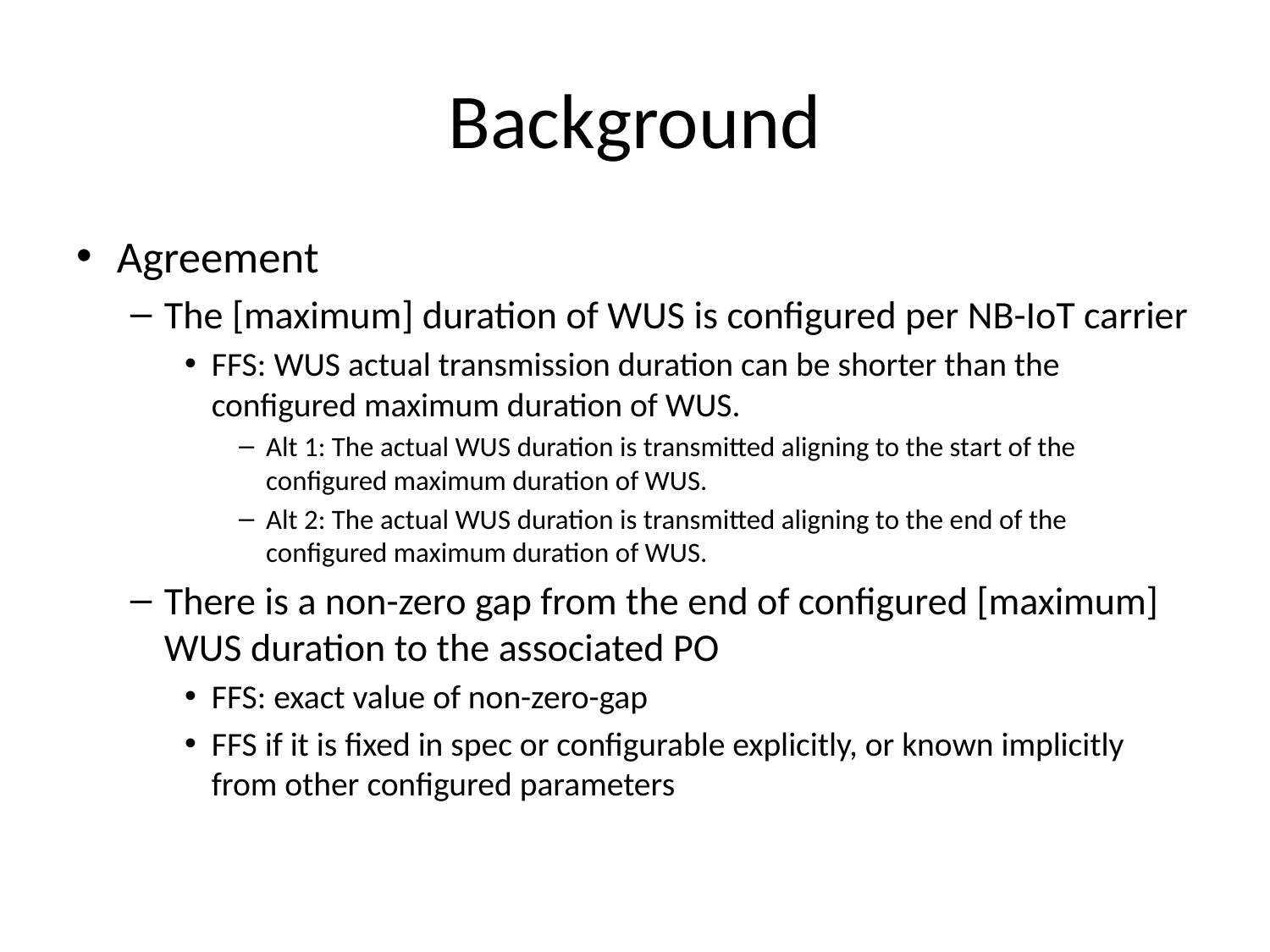

# Background
Agreement
The [maximum] duration of WUS is configured per NB-IoT carrier
FFS: WUS actual transmission duration can be shorter than the configured maximum duration of WUS.
Alt 1: The actual WUS duration is transmitted aligning to the start of the configured maximum duration of WUS.
Alt 2: The actual WUS duration is transmitted aligning to the end of the configured maximum duration of WUS.
There is a non-zero gap from the end of configured [maximum] WUS duration to the associated PO
FFS: exact value of non-zero-gap
FFS if it is fixed in spec or configurable explicitly, or known implicitly from other configured parameters